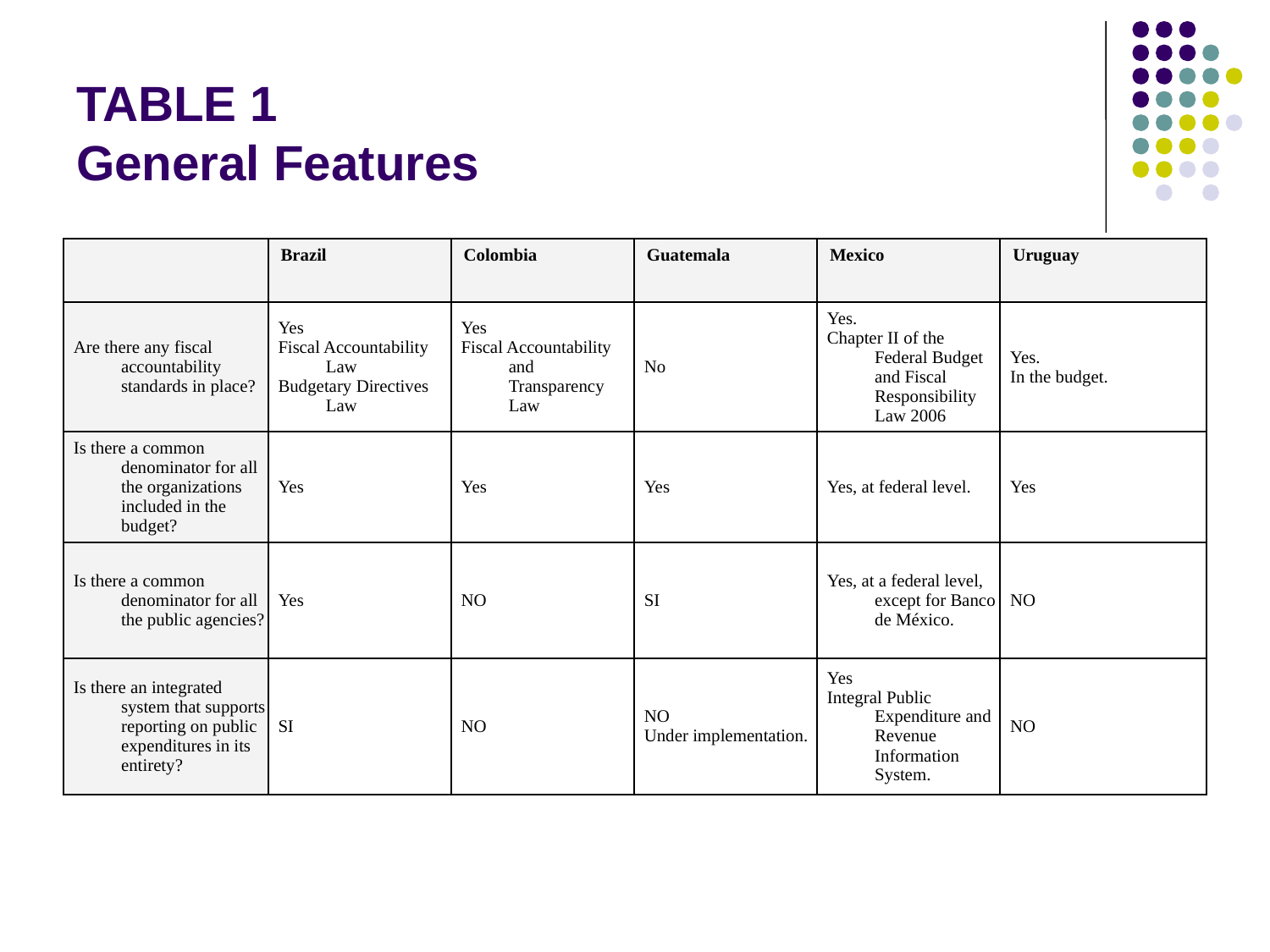

# TABLE 1 General Features
|  | Brazil | Colombia | Guatemala | Mexico | Uruguay |
| --- | --- | --- | --- | --- | --- |
| Are there any fiscal accountability standards in place? | Yes Fiscal Accountability Law Budgetary Directives Law | Yes Fiscal Accountability and Transparency Law | No | Yes. Chapter II of the Federal Budget and Fiscal Responsibility Law 2006 | Yes. In the budget. |
| Is there a common denominator for all the organizations included in the budget? | Yes | Yes | Yes | Yes, at federal level. | Yes |
| Is there a common denominator for all the public agencies? | Yes | NO | SI | Yes, at a federal level, except for Banco de México. | NO |
| Is there an integrated system that supports reporting on public expenditures in its entirety? | SI | NO | NO Under implementation. | Yes Integral Public Expenditure and Revenue Information System. | NO |